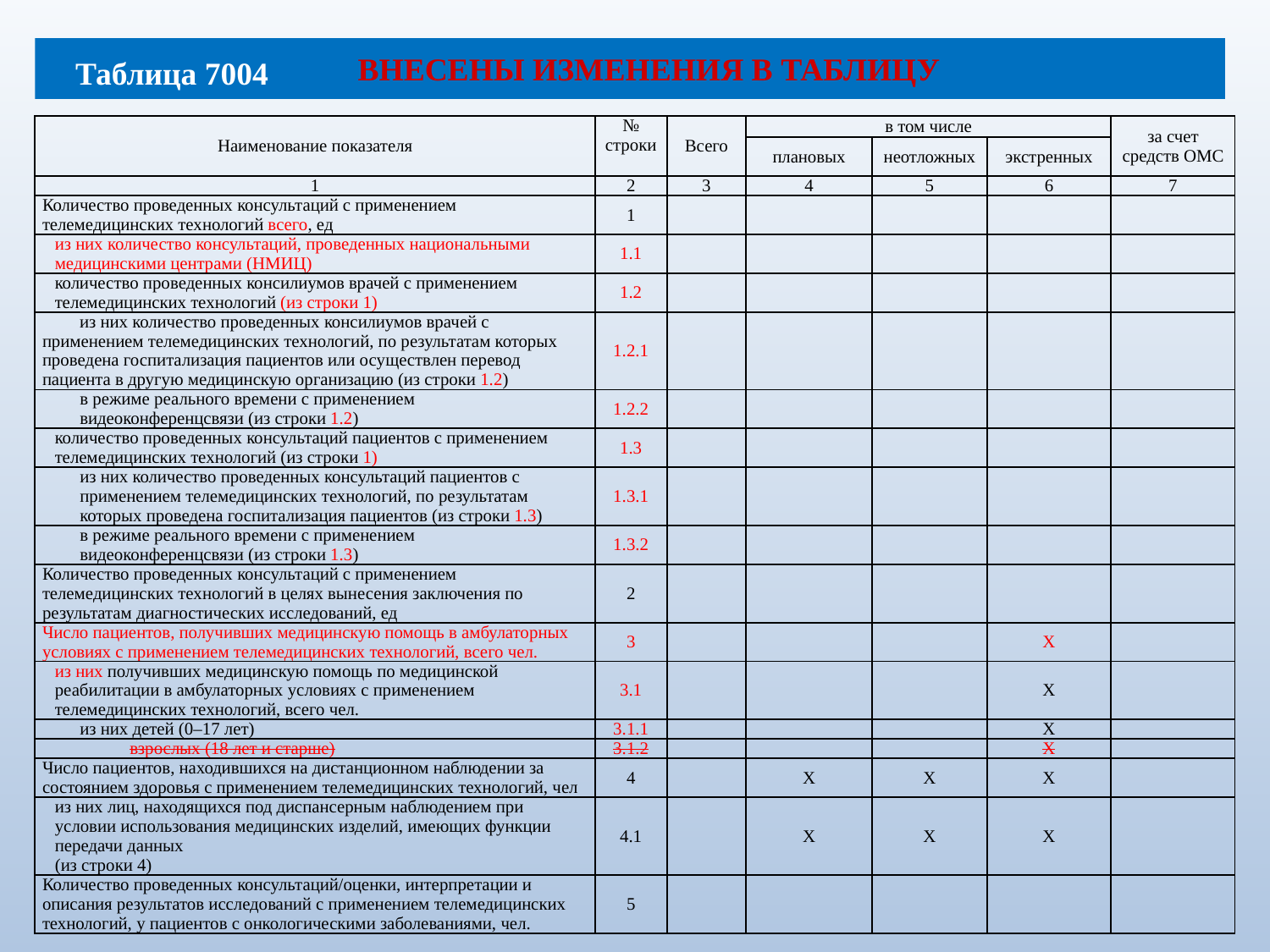

# ВНЕСЕНЫ ИЗМЕНЕНИЯ В ТАБЛИЦУ
Таблица 7004
| Наименование показателя | № строки | Всего | в том числе |  |  | за счет средств ОМС |
| --- | --- | --- | --- | --- | --- | --- |
|  |  |  | плановых | неотложных | экстренных |  |
| 1 | 2 | 3 | 4 | 5 | 6 | 7 |
| Количество проведенных консультаций с применением телемедицинских технологий всего, ед | 1 |  |  |  |  |  |
| из них количество консультаций, проведенных национальными медицинскими центрами (НМИЦ) | 1.1 |  |  |  |  |  |
| количество проведенных консилиумов врачей с применением телемедицинских технологий (из строки 1) | 1.2 |  |  |  |  |  |
| из них количество проведенных консилиумов врачей с применением телемедицинских технологий, по результатам которых проведена госпитализация пациентов или осуществлен перевод пациента в другую медицинскую организацию (из строки 1.2) | 1.2.1 |  |  |  |  |  |
| в режиме реального времени с применением видеоконференцсвязи (из строки 1.2) | 1.2.2 |  |  |  |  |  |
| количество проведенных консультаций пациентов с применением телемедицинских технологий (из строки 1) | 1.3 |  |  |  |  |  |
| из них количество проведенных консультаций пациентов с применением телемедицинских технологий, по результатам которых проведена госпитализация пациентов (из строки 1.3) | 1.3.1 |  |  |  |  |  |
| в режиме реального времени с применением видеоконференцсвязи (из строки 1.3) | 1.3.2 |  |  |  |  |  |
| Количество проведенных консультаций с применением телемедицинских технологий в целях вынесения заключения по результатам диагностических исследований, ед | 2 |  |  |  |  |  |
| Число пациентов, получивших медицинскую помощь в амбулаторных условиях с применением телемедицинских технологий, всего чел. | 3 |  |  |  | Х |  |
| из них получивших медицинскую помощь по медицинской реабилитации в амбулаторных условиях с применением телемедицинских технологий, всего чел. | 3.1 |  |  |  | Х |  |
| из них детей (0–17 лет) | 3.1.1 |  |  |  | Х |  |
| взрослых (18 лет и старше) | 3.1.2 |  |  |  | Х |  |
| Число пациентов, находившихся на дистанционном наблюдении за состоянием здоровья с применением телемедицинских технологий, чел | 4 |  | Х | Х | Х |  |
| из них лиц, находящихся под диспансерным наблюдением при условии использования медицинских изделий, имеющих функции передачи данных (из строки 4) | 4.1 |  | Х | Х | Х |  |
| Количество проведенных консультаций/оценки, интерпретации и описания результатов исследований с применением телемедицинских технологий, у пациентов с онкологическими заболеваниями, чел. | 5 |  |  |  |  |  |